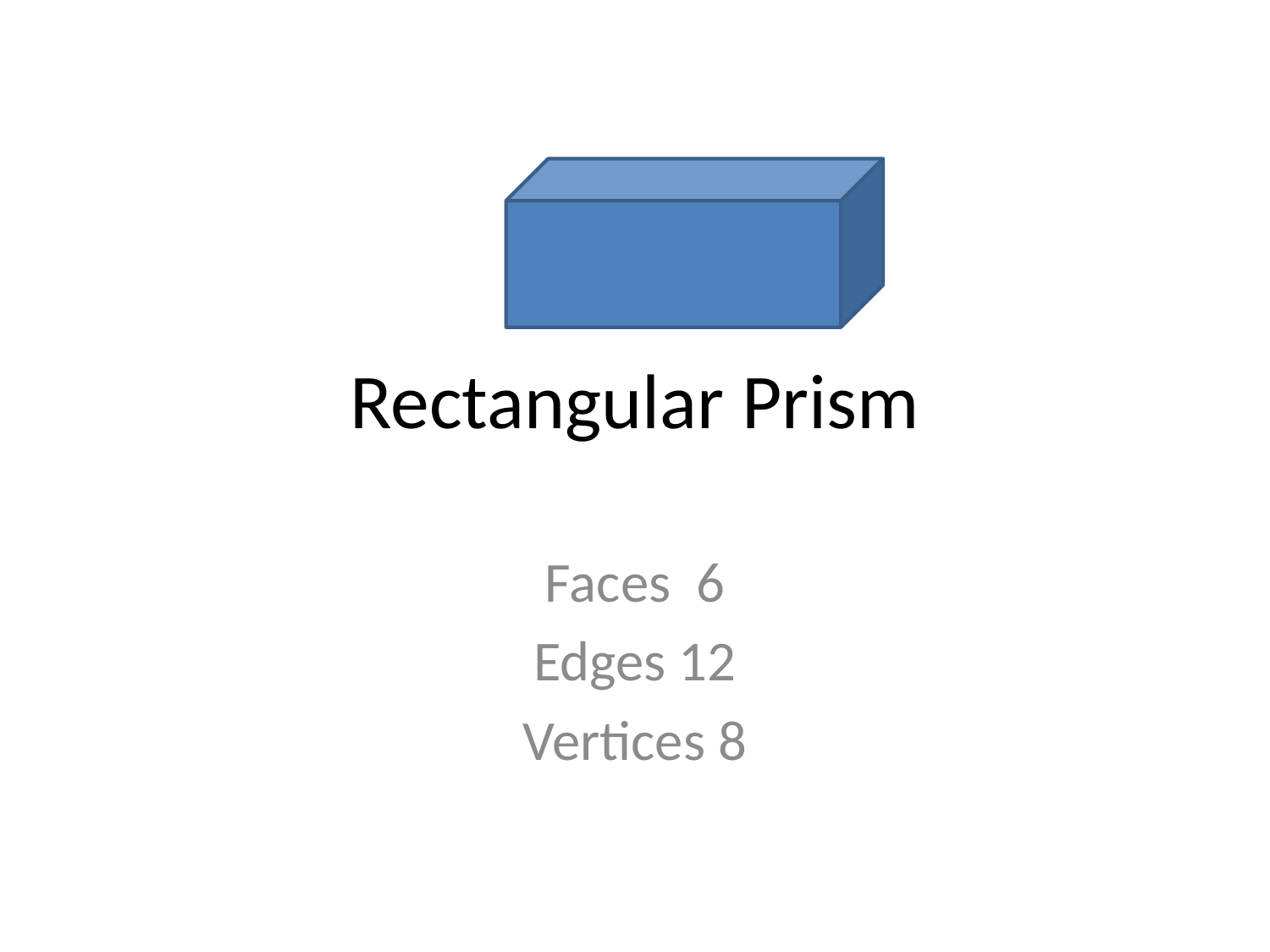

# Rectangular Prism
Faces  6
Edges 12
Vertices 8